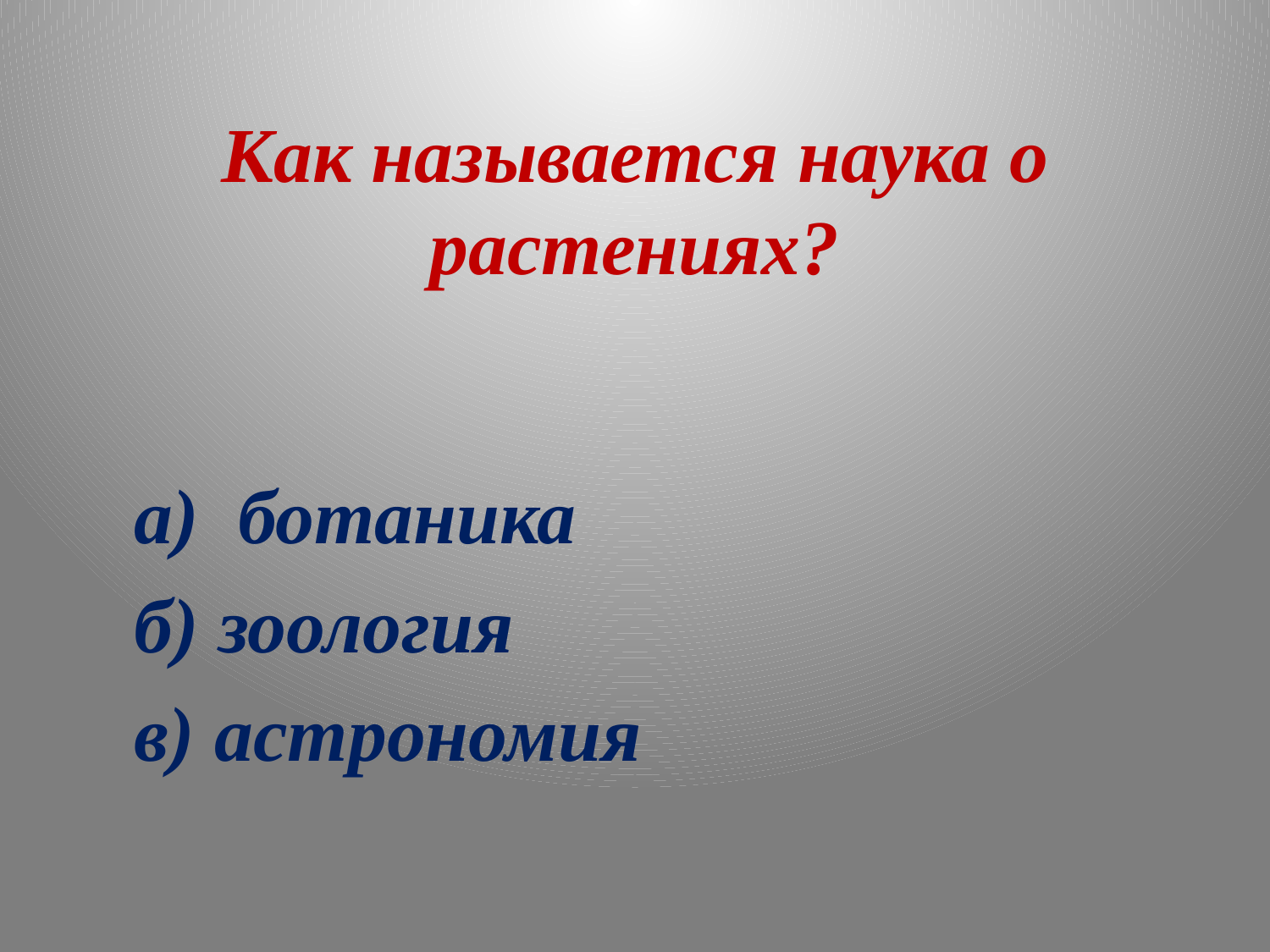

# Как называется наука о растениях?

   а)  ботаника
   б) зоология
   в) астрономия